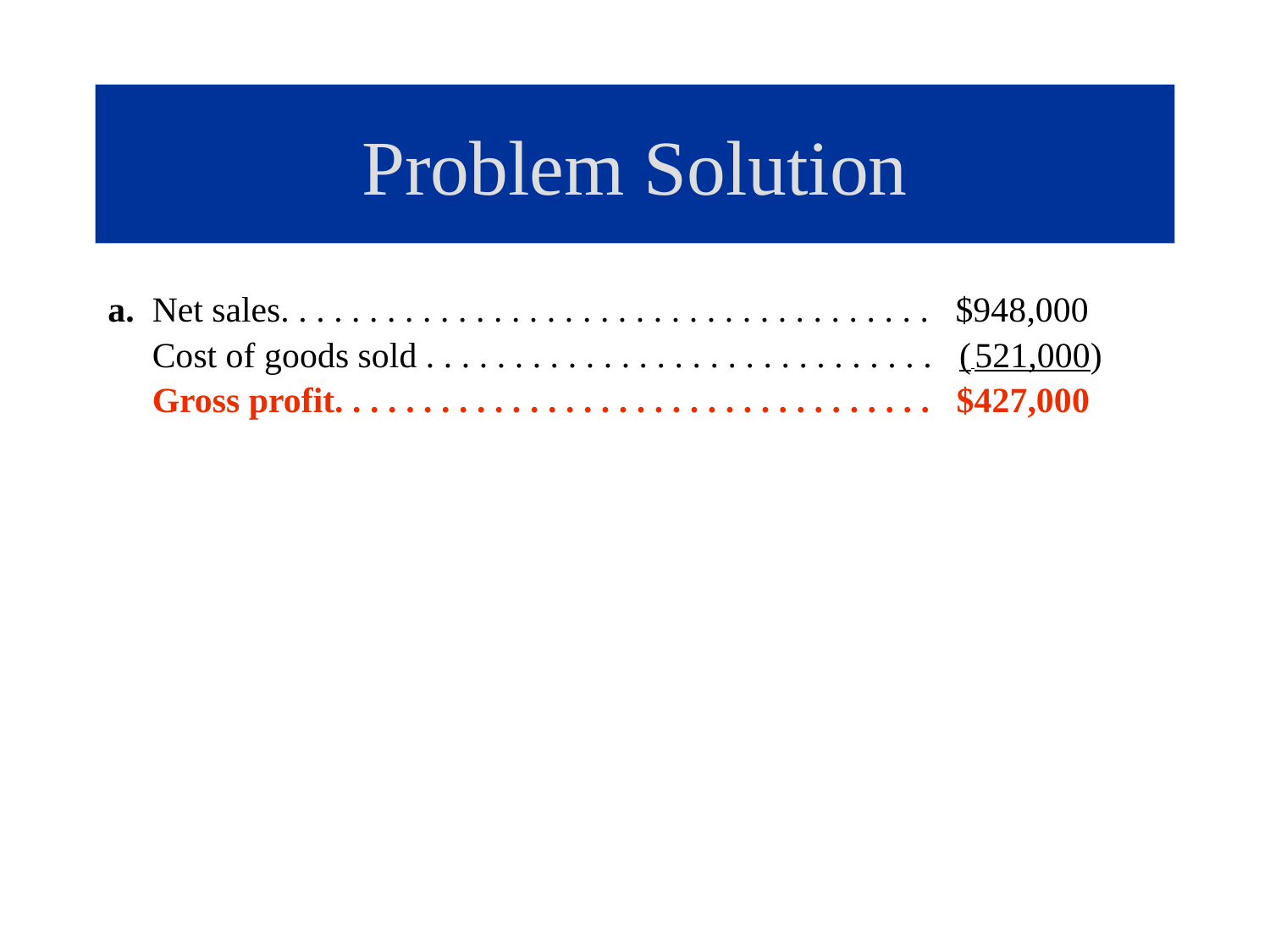

# Problem Solution

a.  Net sales. . . . . . . . . . . . . . . . . . . . . . . . . . . . . . . . . . . . .   $948,000
     Cost of goods sold . . . . . . . . . . . . . . . . . . . . . . . . . . . . .   ( 521,000)
     Gross profit. . . . . . . . . . . . . . . . . . . . . . . . . . . . . . . . . .   $427,000